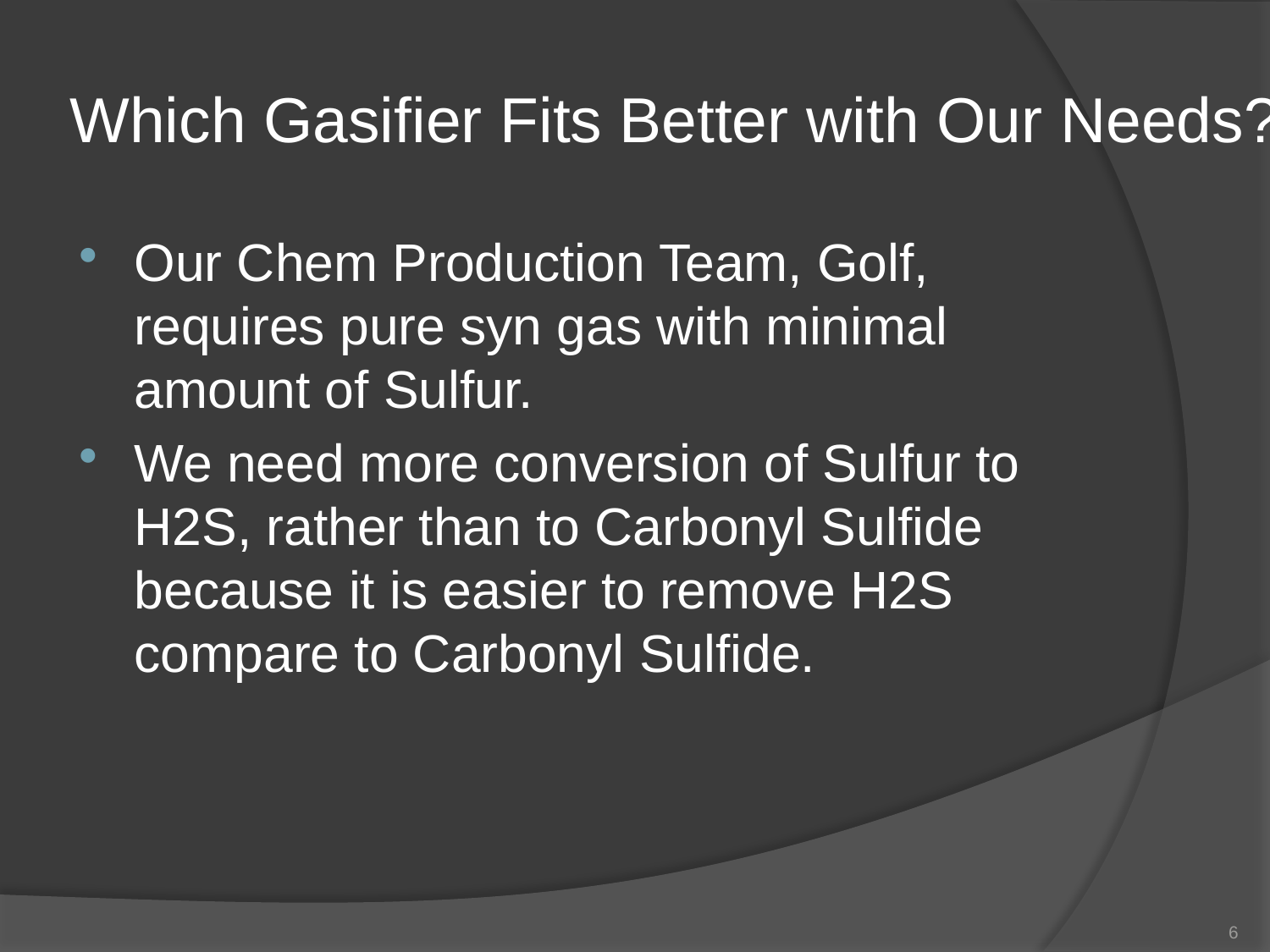

# Which Gasifier Fits Better with Our Needs?
Our Chem Production Team, Golf, requires pure syn gas with minimal amount of Sulfur.
We need more conversion of Sulfur to H2S, rather than to Carbonyl Sulfide because it is easier to remove H2S compare to Carbonyl Sulfide.
6